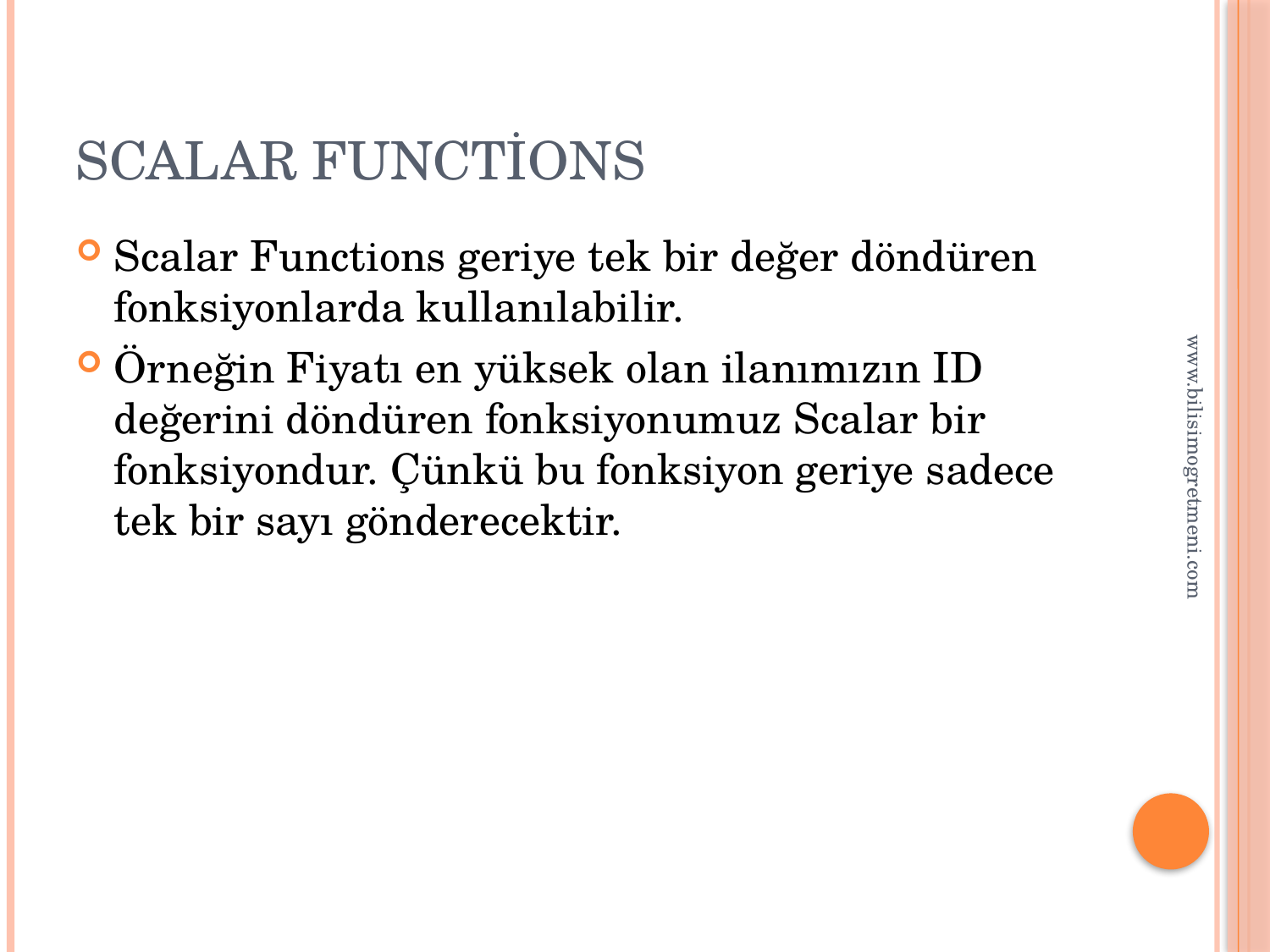

# Scalar functions
Scalar Functions geriye tek bir değer döndüren fonksiyonlarda kullanılabilir.
Örneğin Fiyatı en yüksek olan ilanımızın ID değerini döndüren fonksiyonumuz Scalar bir fonksiyondur. Çünkü bu fonksiyon geriye sadece tek bir sayı gönderecektir.
www.bilisimogretmeni.com